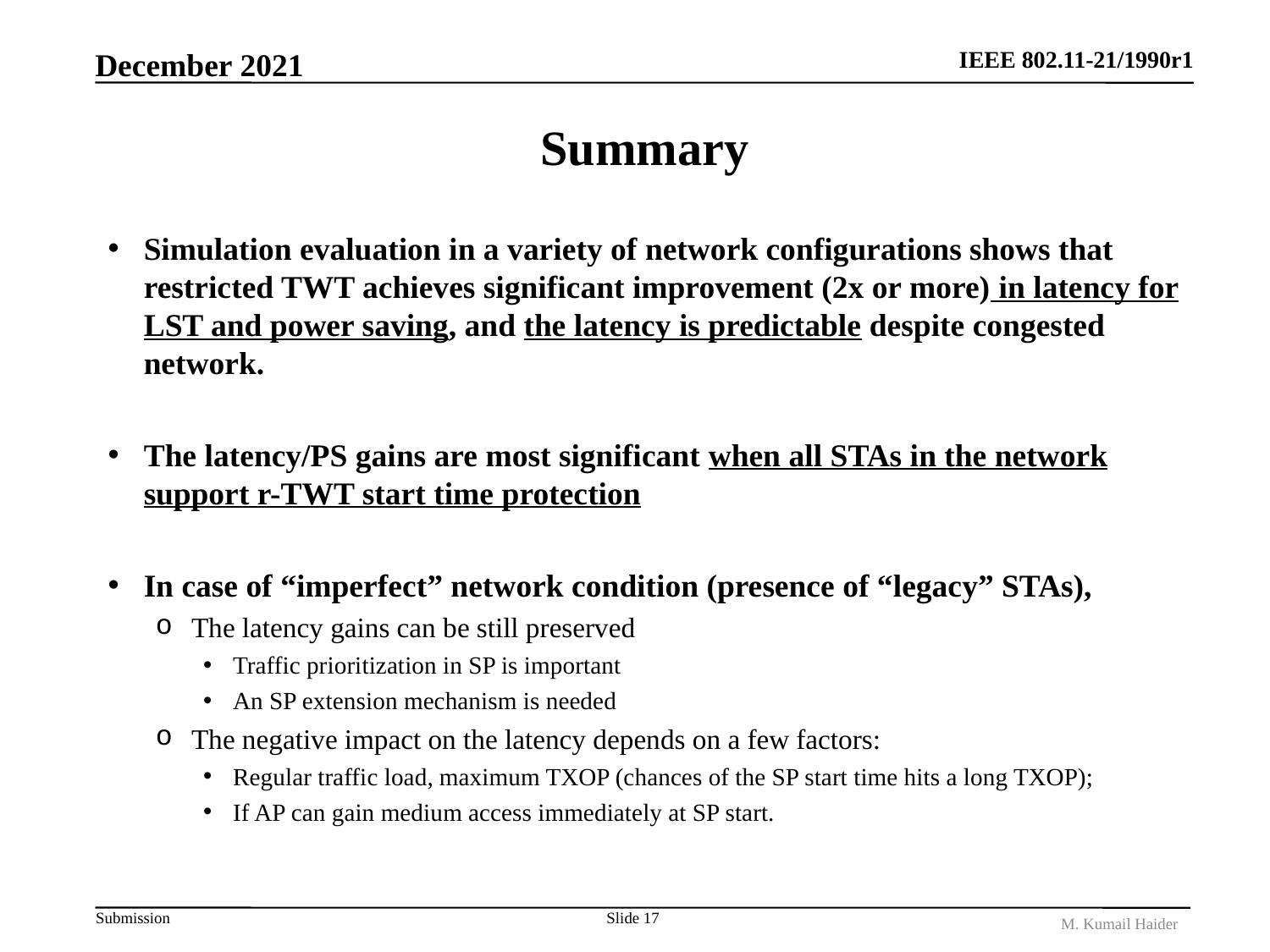

December 2021
# Summary
Simulation evaluation in a variety of network configurations shows that restricted TWT achieves significant improvement (2x or more) in latency for LST and power saving, and the latency is predictable despite congested network.

The latency/PS gains are most significant when all STAs in the network support r-TWT start time protection

In case of “imperfect” network condition (presence of “legacy” STAs),
The latency gains can be still preserved
Traffic prioritization in SP is important
An SP extension mechanism is needed
The negative impact on the latency depends on a few factors:
Regular traffic load, maximum TXOP (chances of the SP start time hits a long TXOP);
If AP can gain medium access immediately at SP start.

Slide 17
M. Kumail Haider